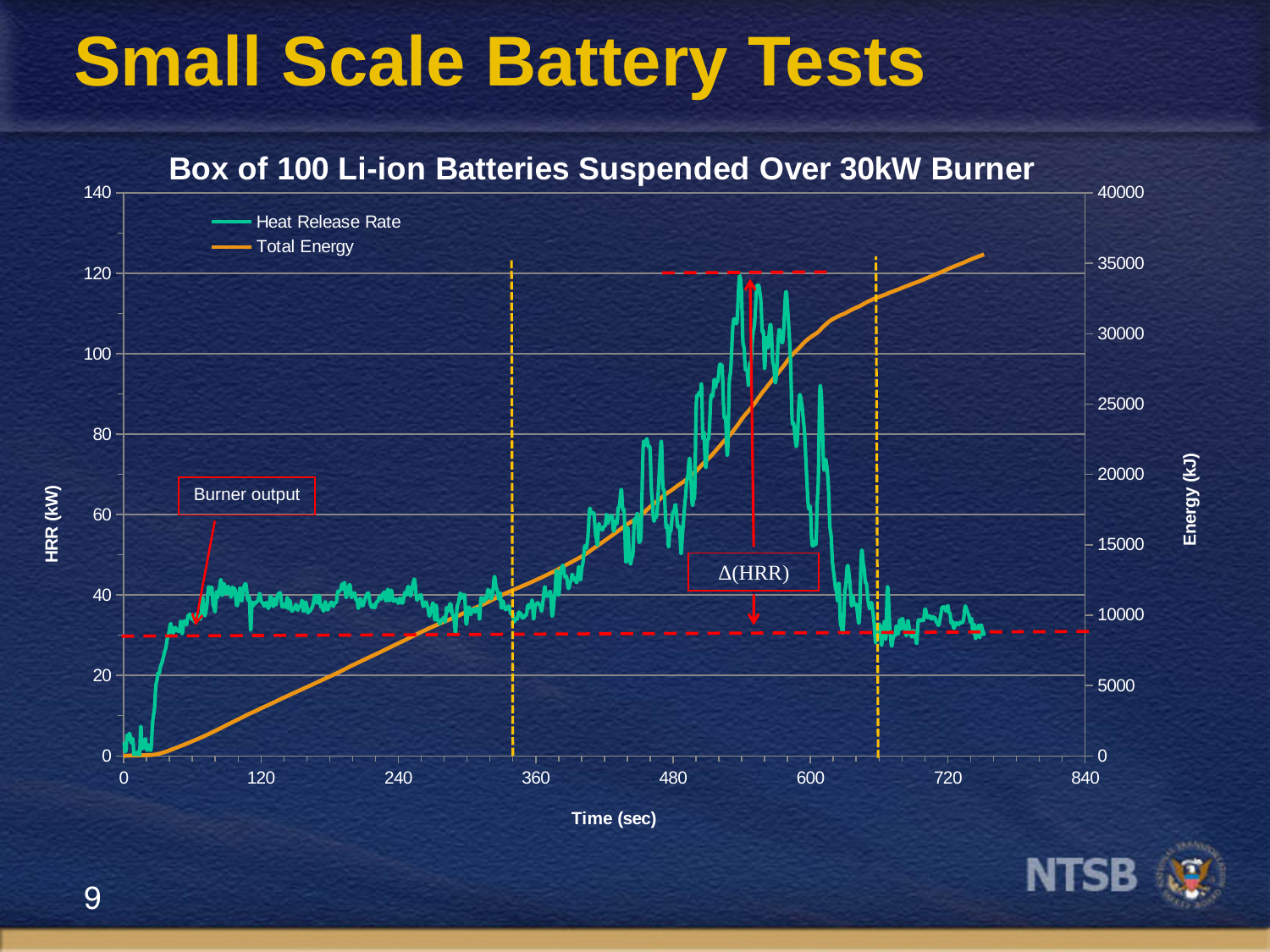

# Small Scale Battery Tests

### Chart: Box of 100 Li-ion Batteries Suspended Over 30kW Burner

| Category |  |  |
|---|---|---|
Δ(HRR)
Burner output